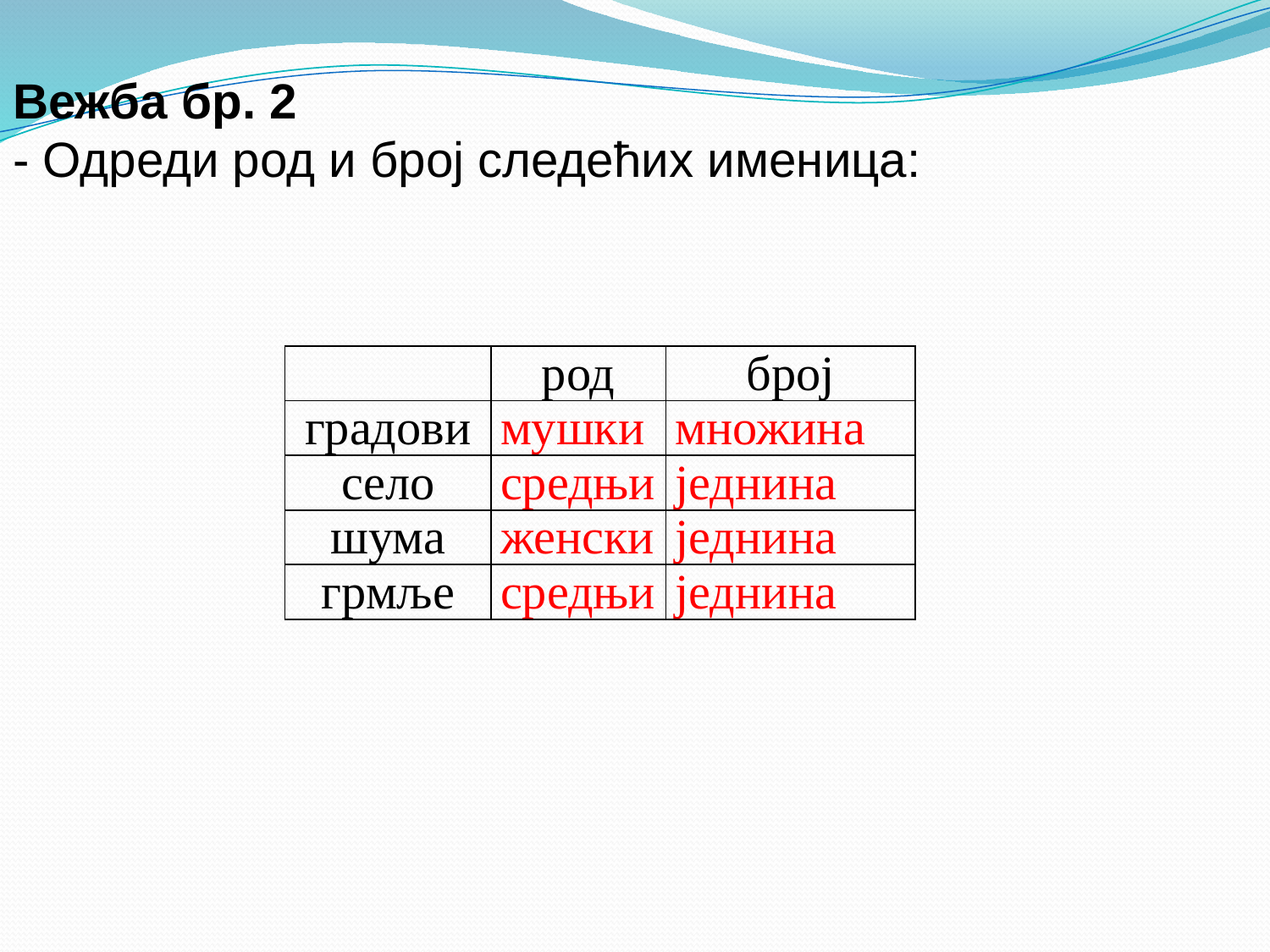

Вежба бр. 2
- Одреди род и број следећих именица:

|  | род | број |
| --- | --- | --- |
| градови | мушки | множина |
| село | средњи | једнина |
| шума | женски | једнина |
| грмље | средњи | једнина |